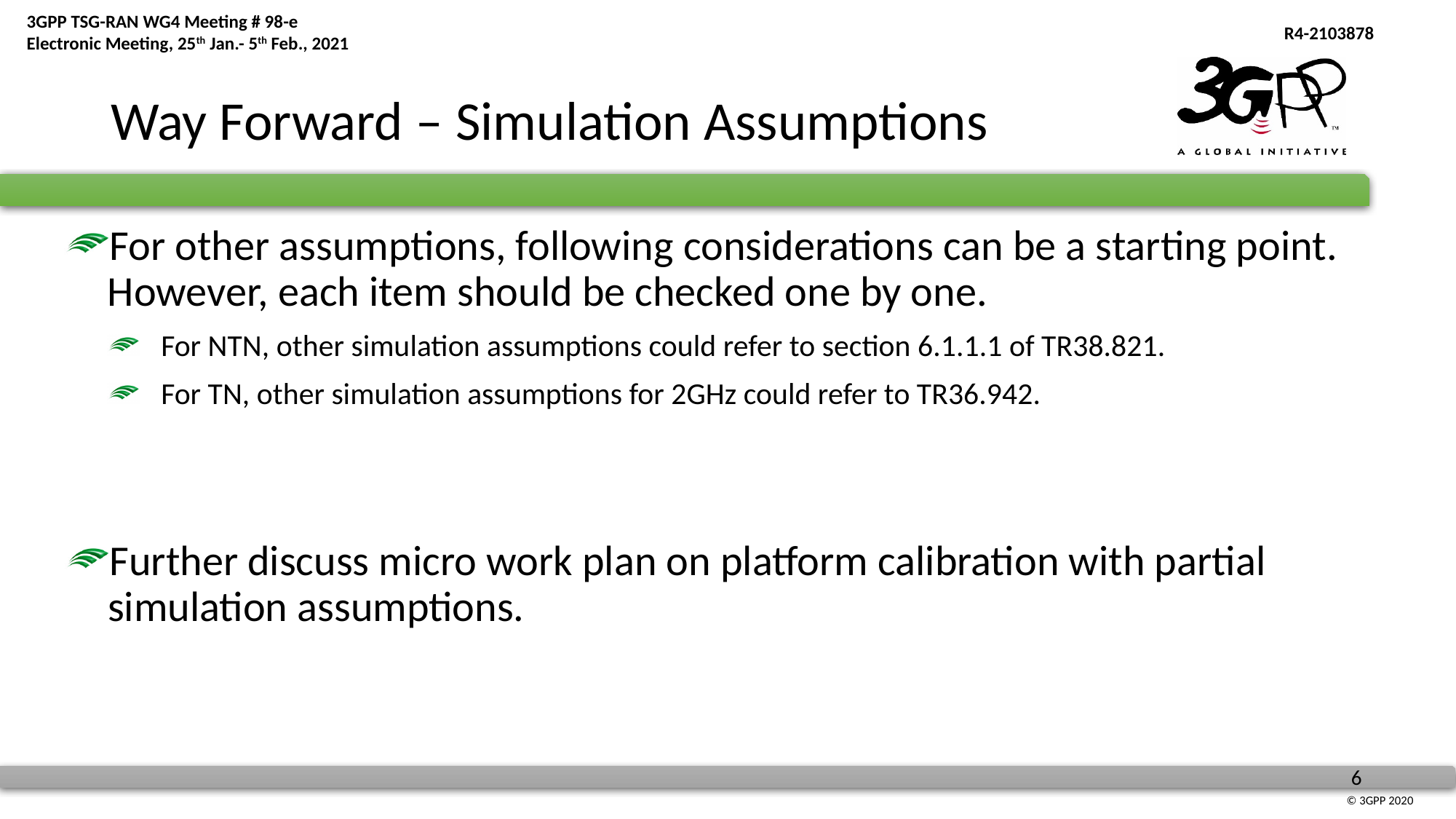

# Way Forward – Simulation Assumptions
For other assumptions, following considerations can be a starting point. However, each item should be checked one by one.
For NTN, other simulation assumptions could refer to section 6.1.1.1 of TR38.821.
For TN, other simulation assumptions for 2GHz could refer to TR36.942.
Further discuss micro work plan on platform calibration with partial simulation assumptions.